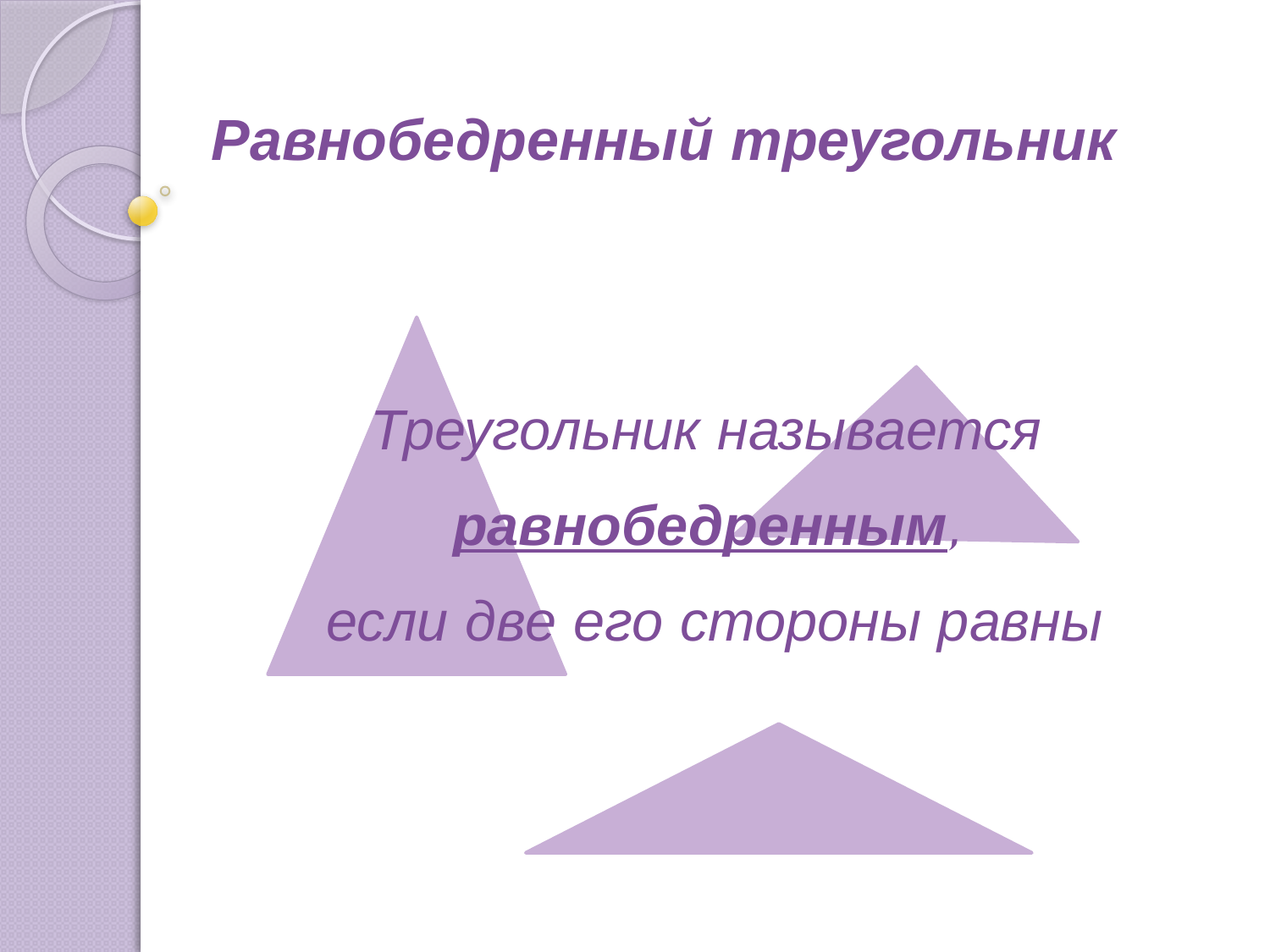

# Равнобедренный треугольник

Треугольник называется
равнобедренным,
если две его стороны равны